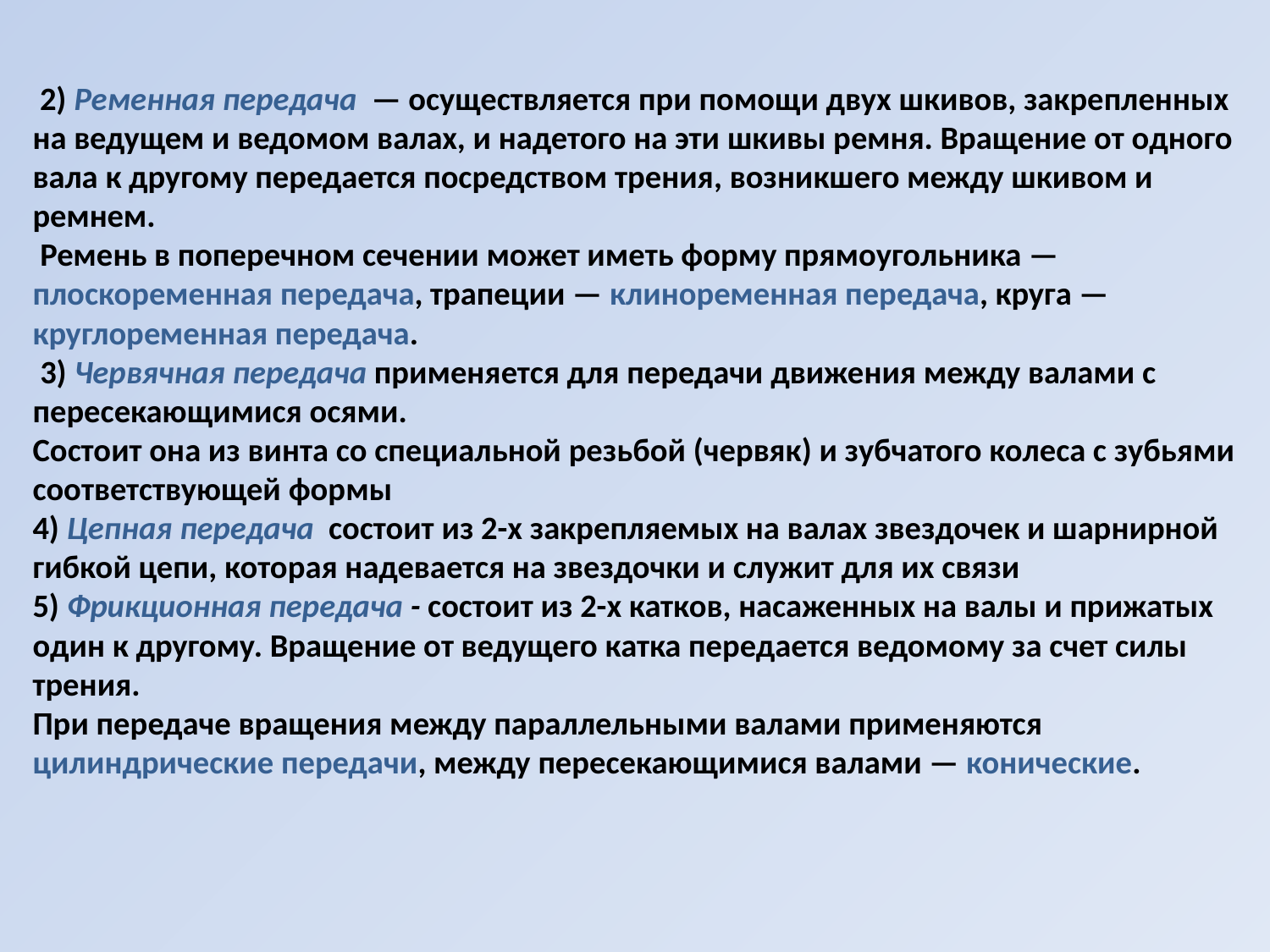

2) Ременная передача  — осуществляется при помощи двух шкивов, закрепленных на ведущем и ведомом валах, и надетого на эти шкивы ремня. Вращение от одного вала к другому передается посредством трения, возникшего между шкивом и ремнем.
 Ремень в поперечном сечении может иметь форму прямоугольника — плоскоременная передача, трапеции — клиноременная передача, круга — круглоременная передача.
 3) Червячная передача применяется для передачи движения между валами с пересекающимися осями.
Состоит она из винта со специальной резьбой (червяк) и зубчатого колеса с зубьями соответствующей формы
4) Цепная передача  состоит из 2-х закрепляемых на валах звездочек и шарнирной гибкой цепи, которая надевается на звездочки и служит для их связи
5) Фрикционная передача - состоит из 2-х катков, насаженных на валы и прижатых один к другому. Вращение от ведущего катка передается ведомому за счет силы трения.
При передаче вращения между параллельными валами применяются цилиндрические передачи, между пересекающимися валами — конические.